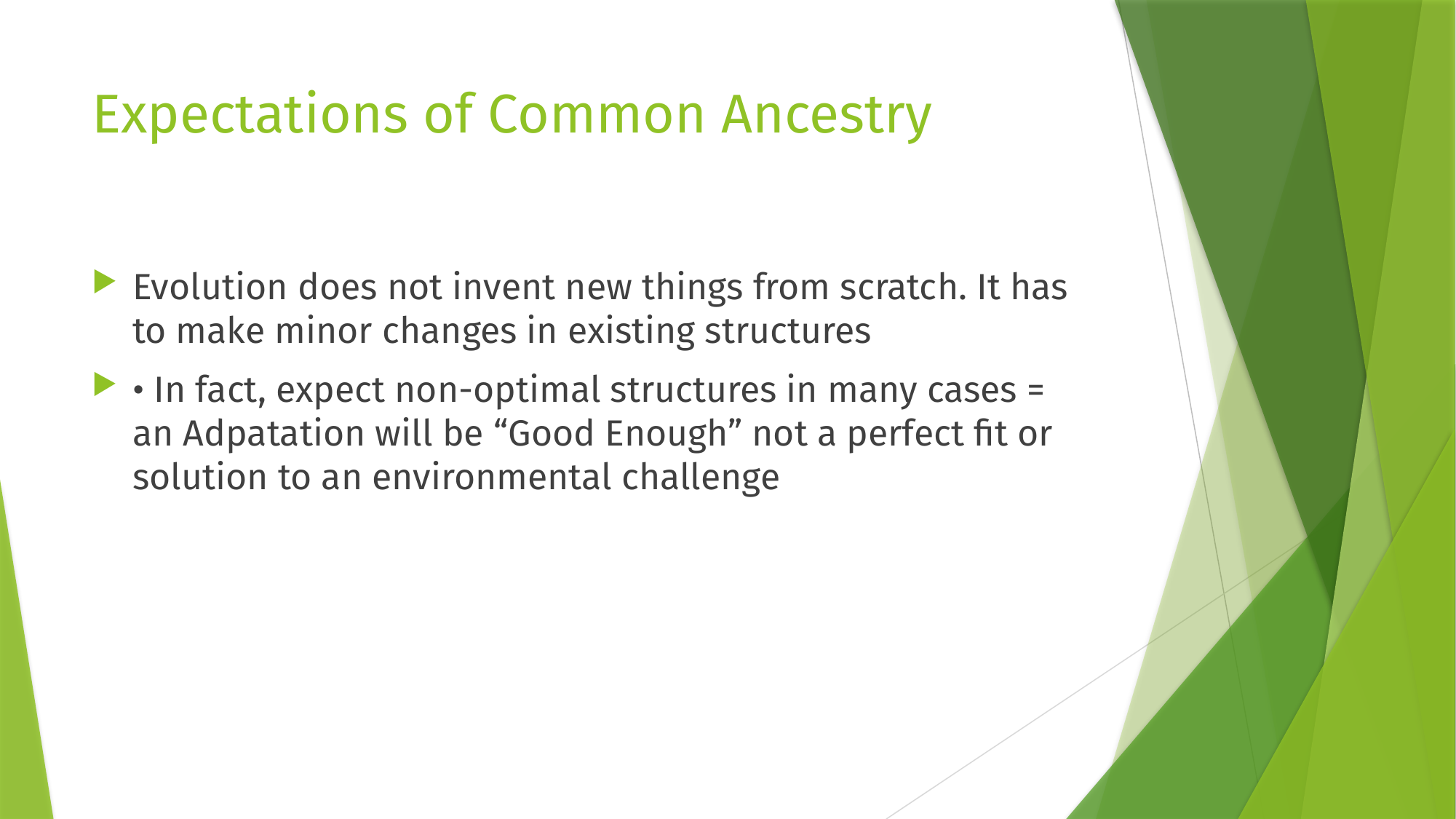

# Expectations of Common Ancestry
Evolution does not invent new things from scratch. It has to make minor changes in existing structures
• In fact, expect non-optimal structures in many cases =  an Adpatation will be “Good Enough” not a perfect fit or solution to an environmental challenge